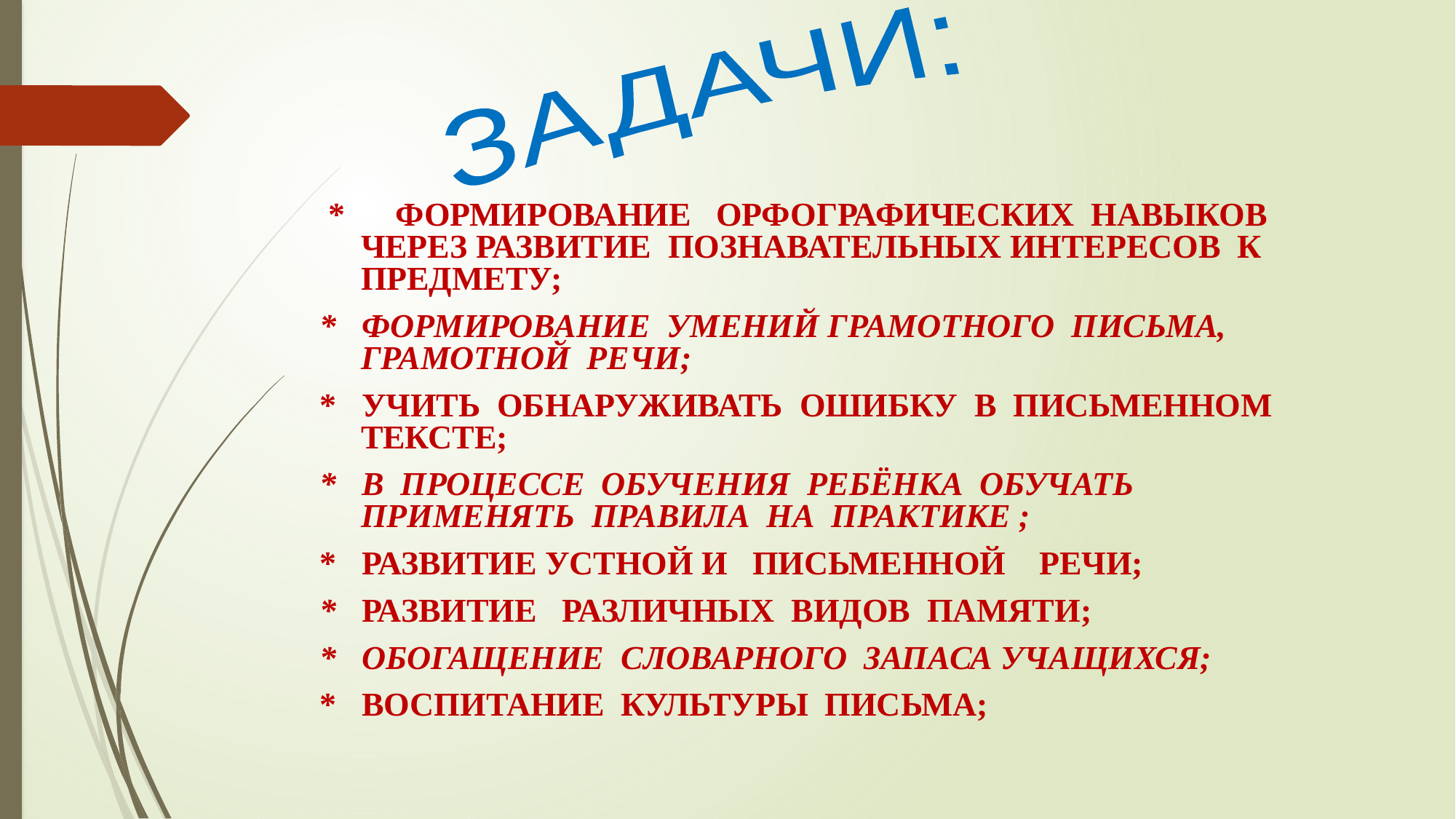

ЗАДАЧИ:
 *      ФОРМИРОВАНИЕ   ОРФОГРАФИЧЕСКИХ  НАВЫКОВ ЧЕРЕЗ РАЗВИТИЕ  ПОЗНАВАТЕЛЬНЫХ ИНТЕРЕСОВ  К  ПРЕДМЕТУ;
*   ФОРМИРОВАНИЕ  УМЕНИЙ ГРАМОТНОГО  ПИСЬМА, ГРАМОТНОЙ  РЕЧИ;
*   УЧИТЬ  ОБНАРУЖИВАТЬ  ОШИБКУ  В  ПИСЬМЕННОМ  ТЕКСТЕ;
*   В  ПРОЦЕССЕ  ОБУЧЕНИЯ  РЕБЁНКА  ОБУЧАТЬ  ПРИМЕНЯТЬ  ПРАВИЛА  НА  ПРАКТИКЕ ;
*   РАЗВИТИЕ УСТНОЙ И   ПИСЬМЕННОЙ    РЕЧИ;
*   РАЗВИТИЕ   РАЗЛИЧНЫХ  ВИДОВ  ПАМЯТИ;
*   ОБОГАЩЕНИЕ  СЛОВАРНОГО  ЗАПАСА УЧАЩИХСЯ;
*   ВОСПИТАНИЕ  КУЛЬТУРЫ  ПИСЬМА;